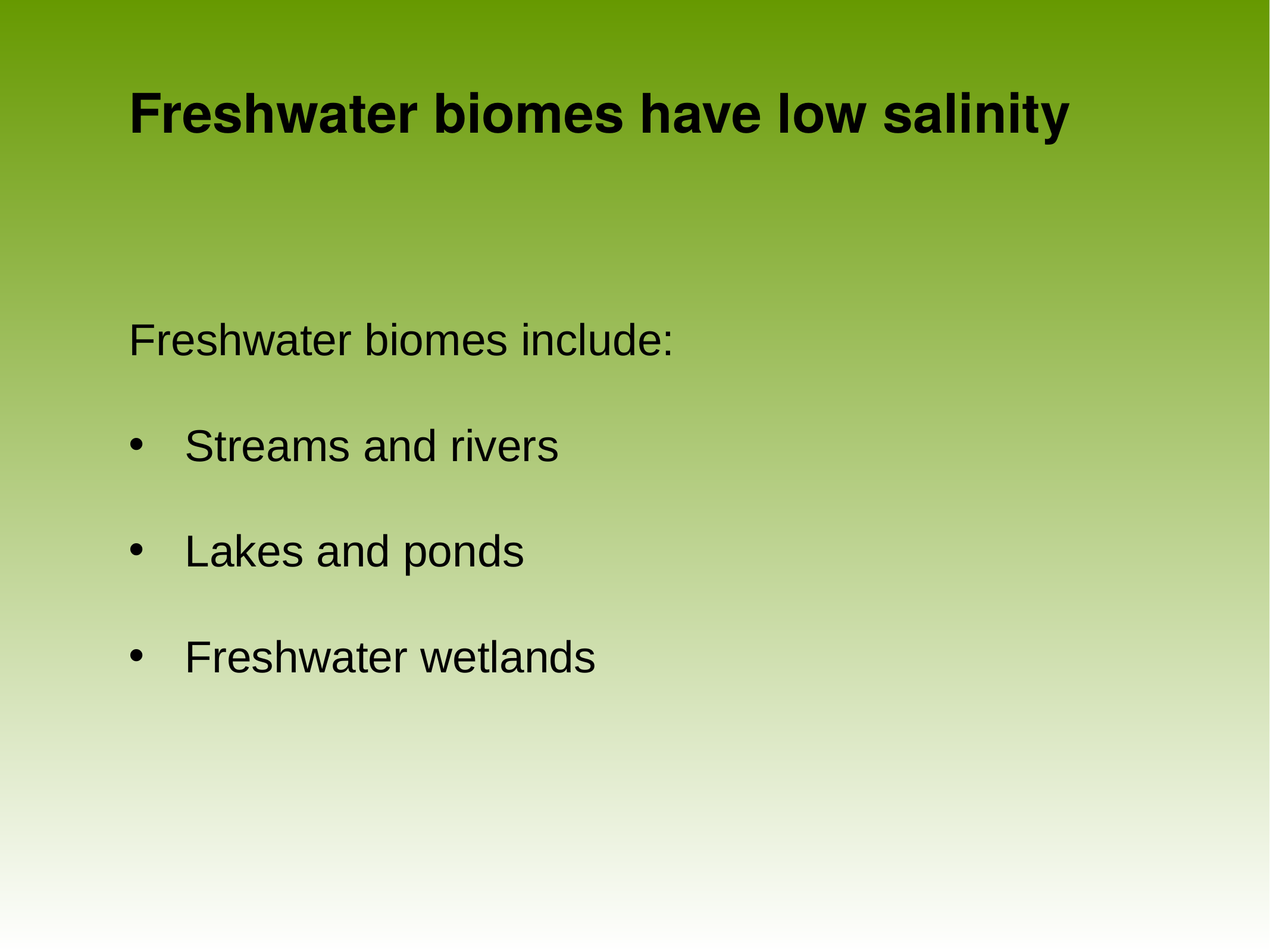

# Freshwater biomes have low salinity
Freshwater biomes include:
Streams and rivers
Lakes and ponds
Freshwater wetlands